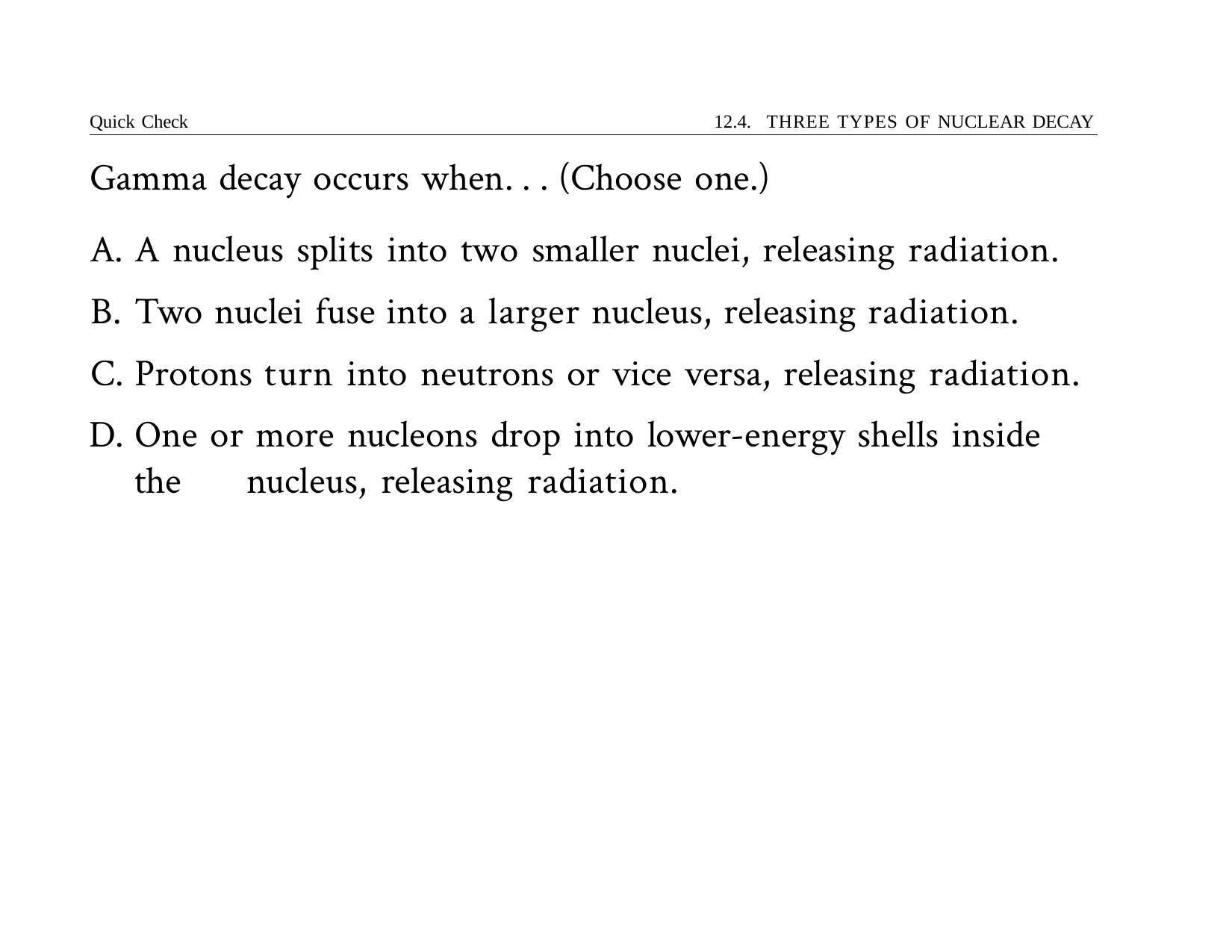

Quick Check	12.4.  THREE TYPES OF NUCLEAR DECAY

# Gamma decay occurs when. . . (Choose one.)
A nucleus splits into two smaller nuclei, releasing radiation.
Two nuclei fuse into a larger nucleus, releasing radiation.
Protons turn into neutrons or vice versa, releasing radiation.
One or more nucleons drop into lower-energy shells inside the 	nucleus, releasing radiation.